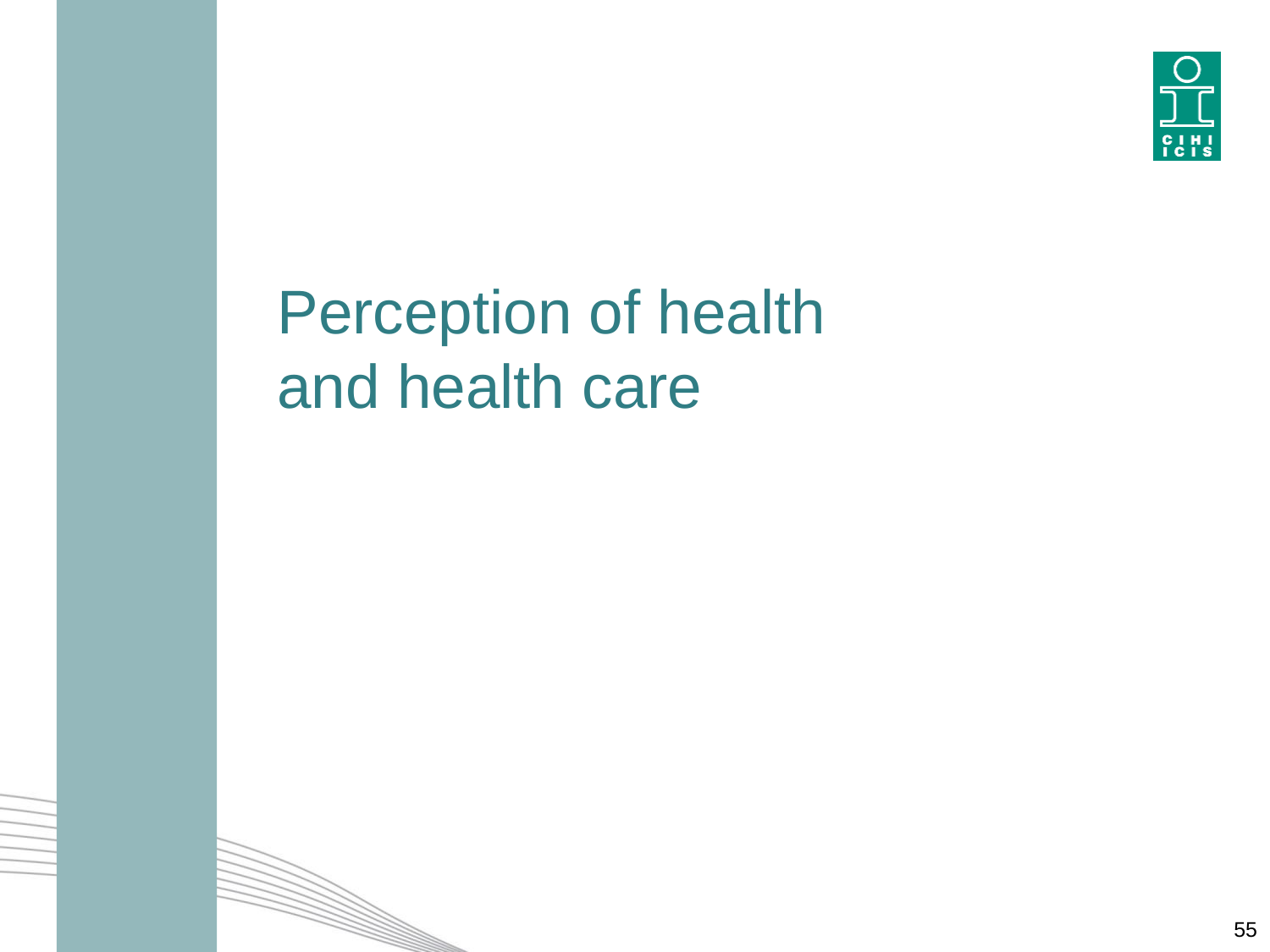

# Perception of health and health care
55